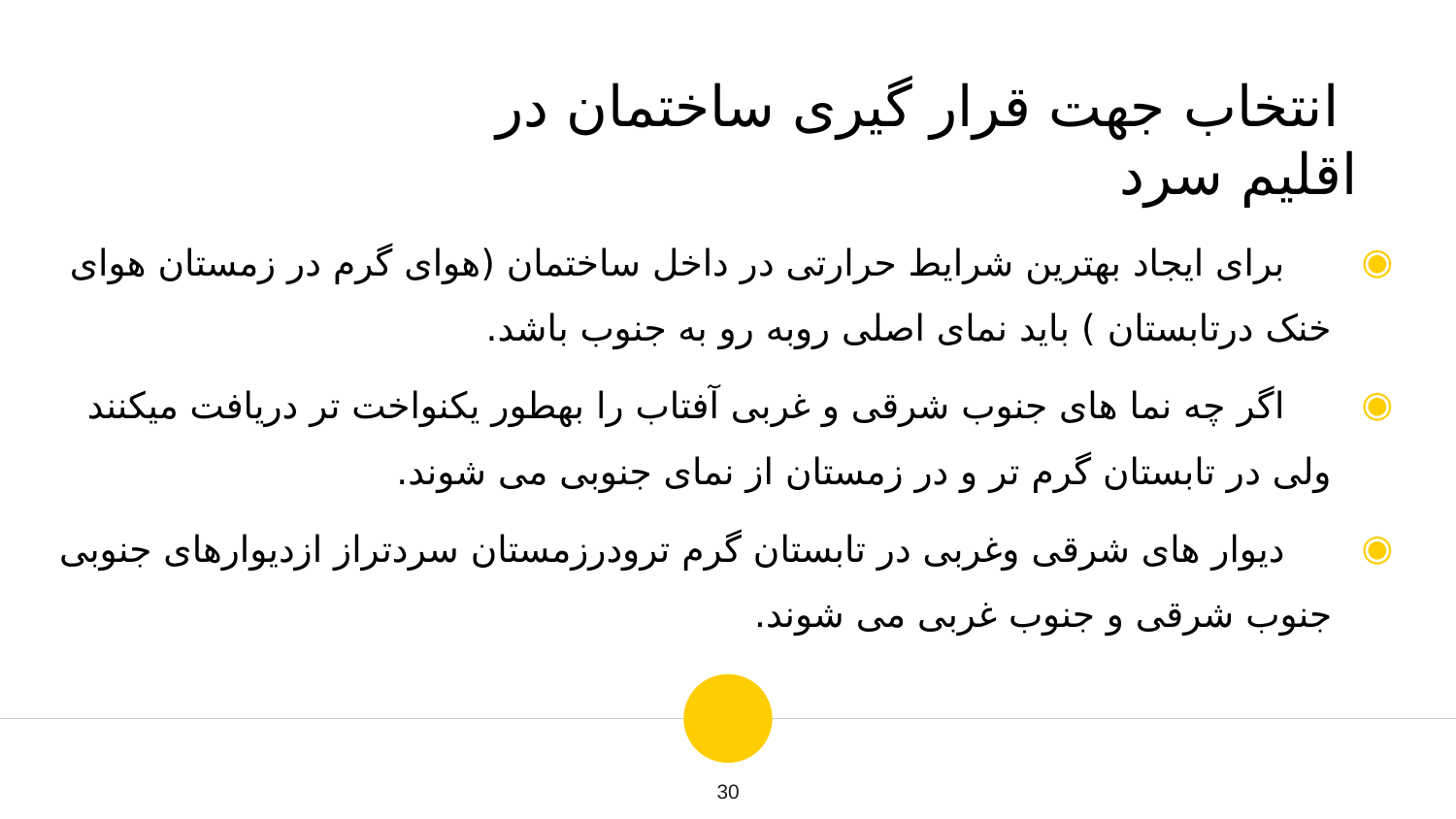

انتخاب جهت قرار گیری ساختمان در اقلیم سرد

    برای ایجاد بهترین شرایط حرارتی در داخل ساختمان (هوای گرم در زمستان هوای خنک درتابستان ) باید نمای اصلی روبه رو به جنوب باشد.
    اگر چه نما های جنوب شرقی و غربی آفتاب را بهطور یکنواخت تر دریافت میکنند ولی در تابستان گرم تر و در زمستان از نمای جنوبی می شوند.
    دیوار های شرقی وغربی در تابستان گرم ترودرزمستان سردتراز ازدیوارهای جنوبی جنوب شرقی و جنوب غربی می شوند.

30